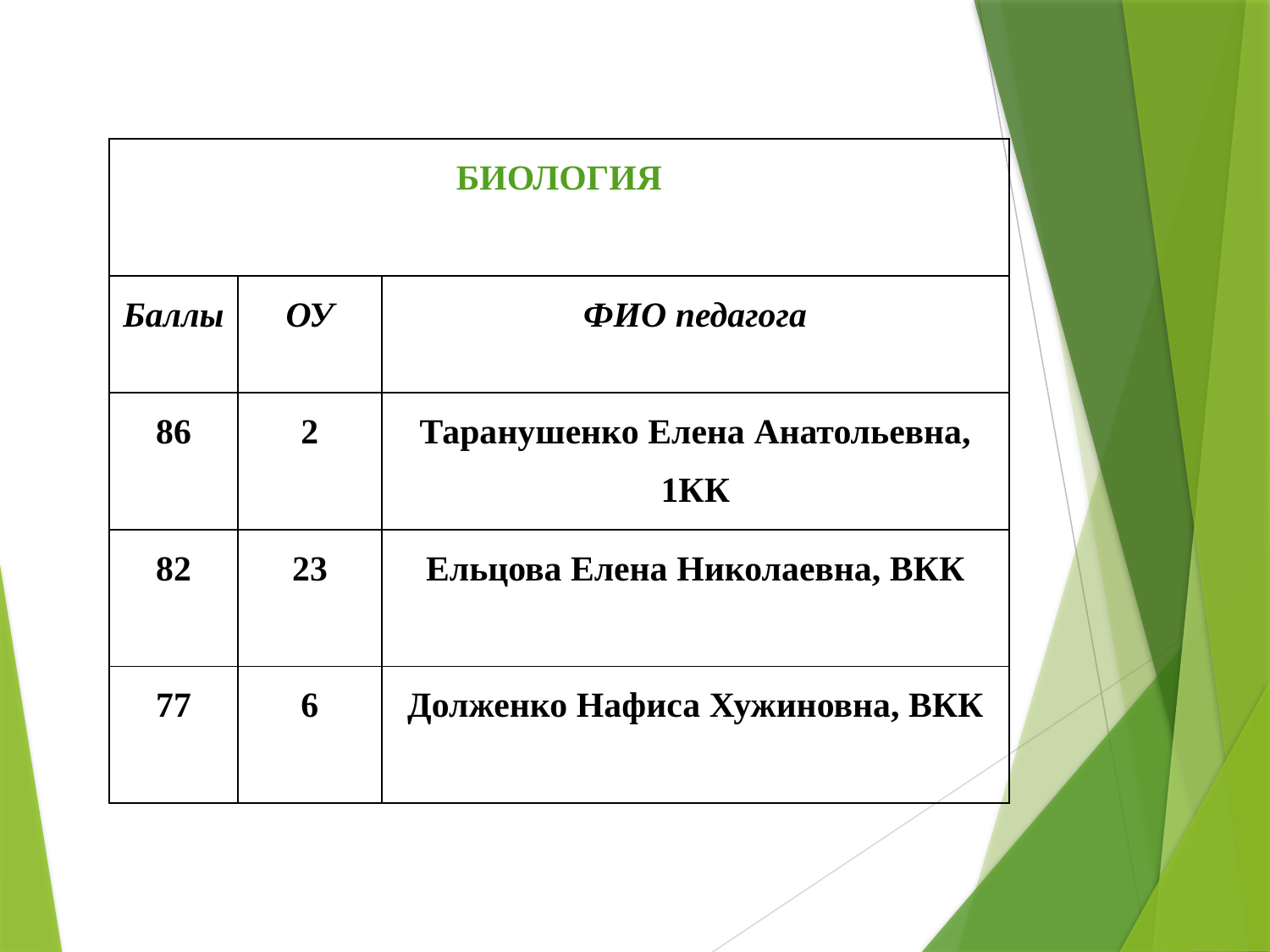

| БИОЛОГИЯ |  |  |
| --- | --- | --- |
| Баллы | ОУ | ФИО педагога |
| 86 | 2 | Таранушенко Елена Анатольевна, 1КК |
| 82 | 23 | Ельцова Елена Николаевна, ВКК |
| 77 | 6 | Долженко Нафиса Хужиновна, ВКК |